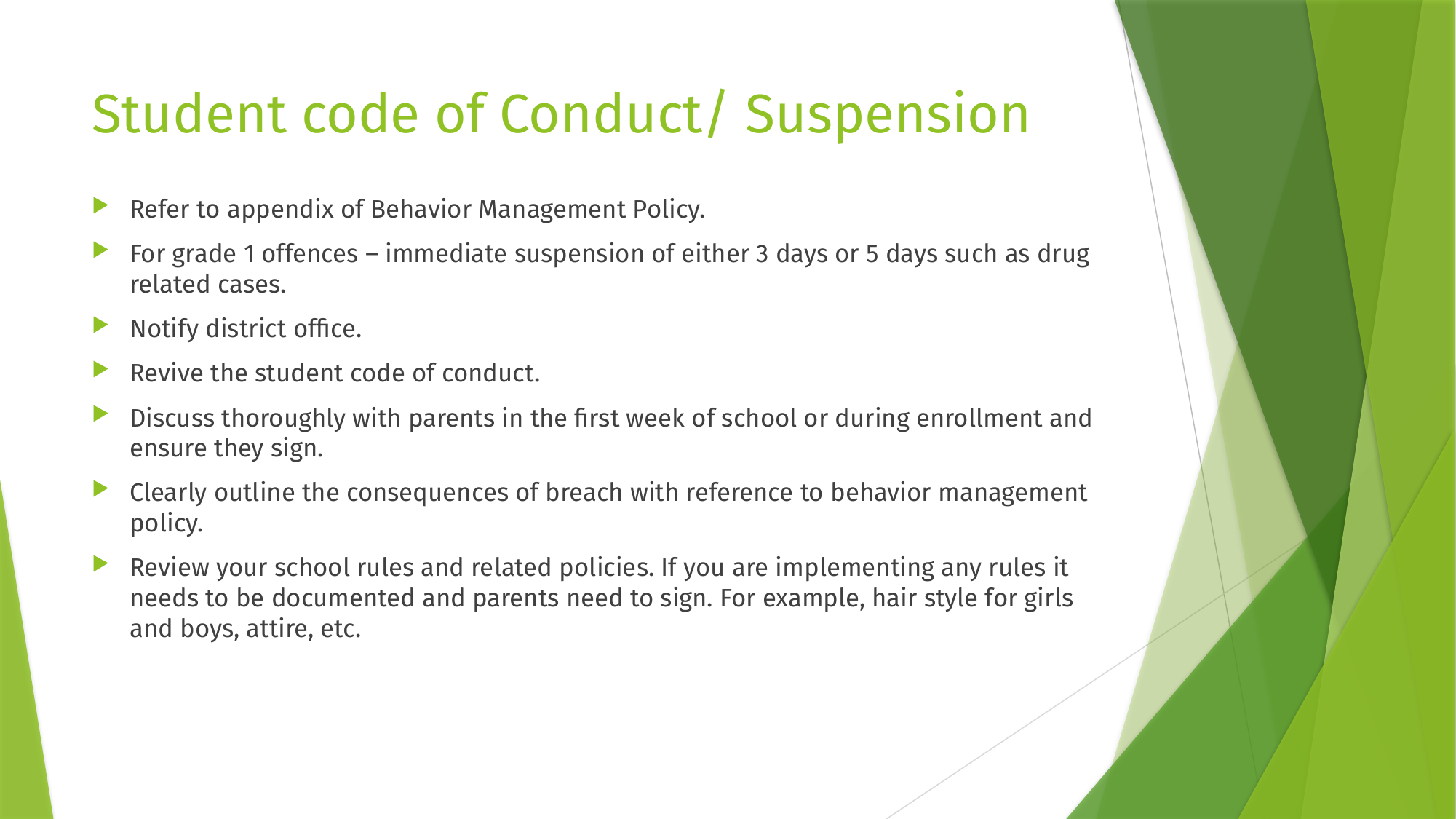

# Student code of Conduct/ Suspension
Refer to appendix of Behavior Management Policy.
For grade 1 offences – immediate suspension of either 3 days or 5 days such as drug related cases.
Notify district office.
Revive the student code of conduct.
Discuss thoroughly with parents in the first week of school or during enrollment and ensure they sign.
Clearly outline the consequences of breach with reference to behavior management policy.
Review your school rules and related policies. If you are implementing any rules it needs to be documented and parents need to sign. For example, hair style for girls and boys, attire, etc.